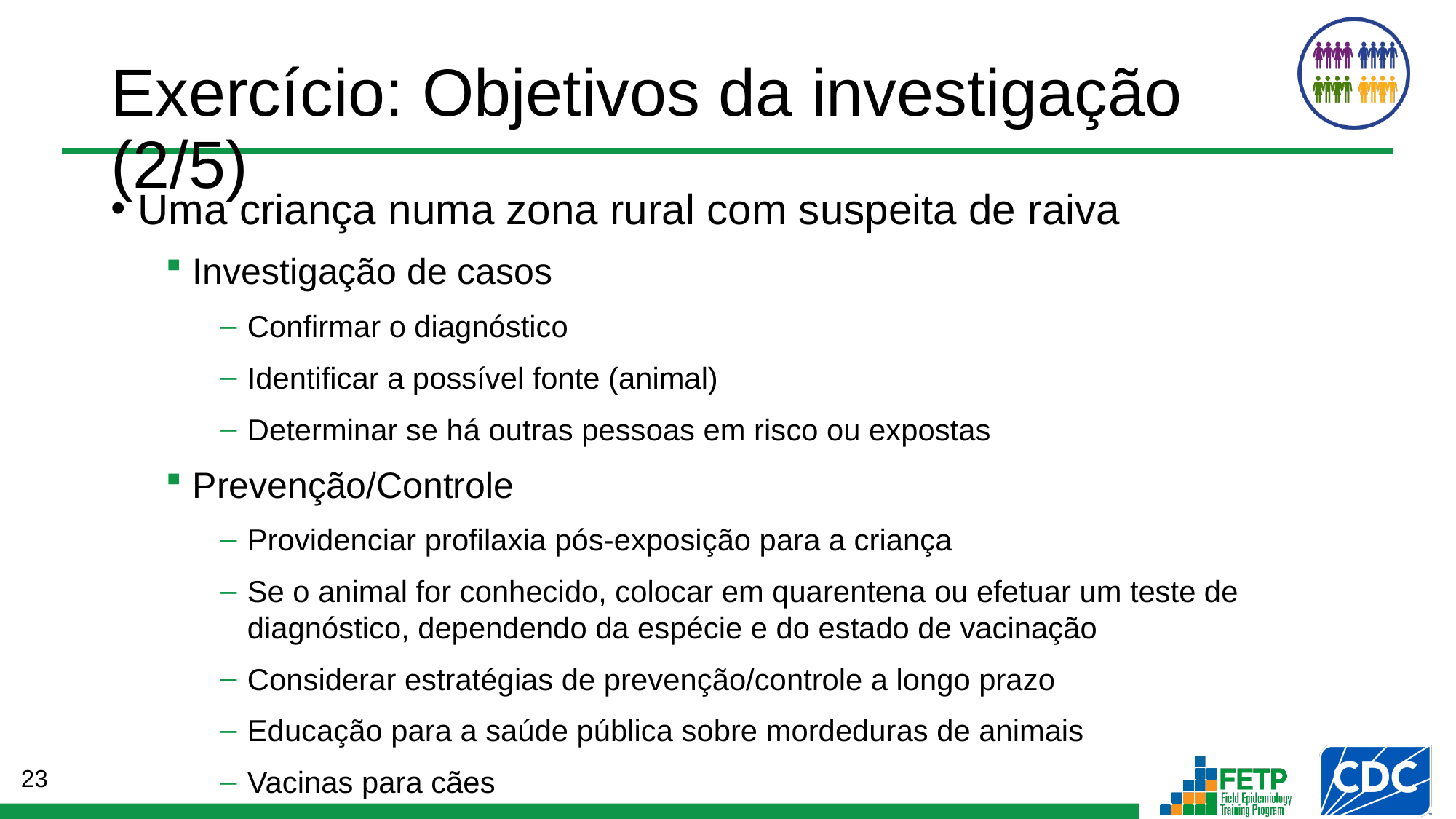

# Exercício: Objetivos da investigação (2/5)
Uma criança numa zona rural com suspeita de raiva
Investigação de casos
Confirmar o diagnóstico
Identificar a possível fonte (animal)
Determinar se há outras pessoas em risco ou expostas
Prevenção/Controle
Providenciar profilaxia pós-exposição para a criança
Se o animal for conhecido, colocar em quarentena ou efetuar um teste de diagnóstico, dependendo da espécie e do estado de vacinação
Considerar estratégias de prevenção/controle a longo prazo
Educação para a saúde pública sobre mordeduras de animais
Vacinas para cães